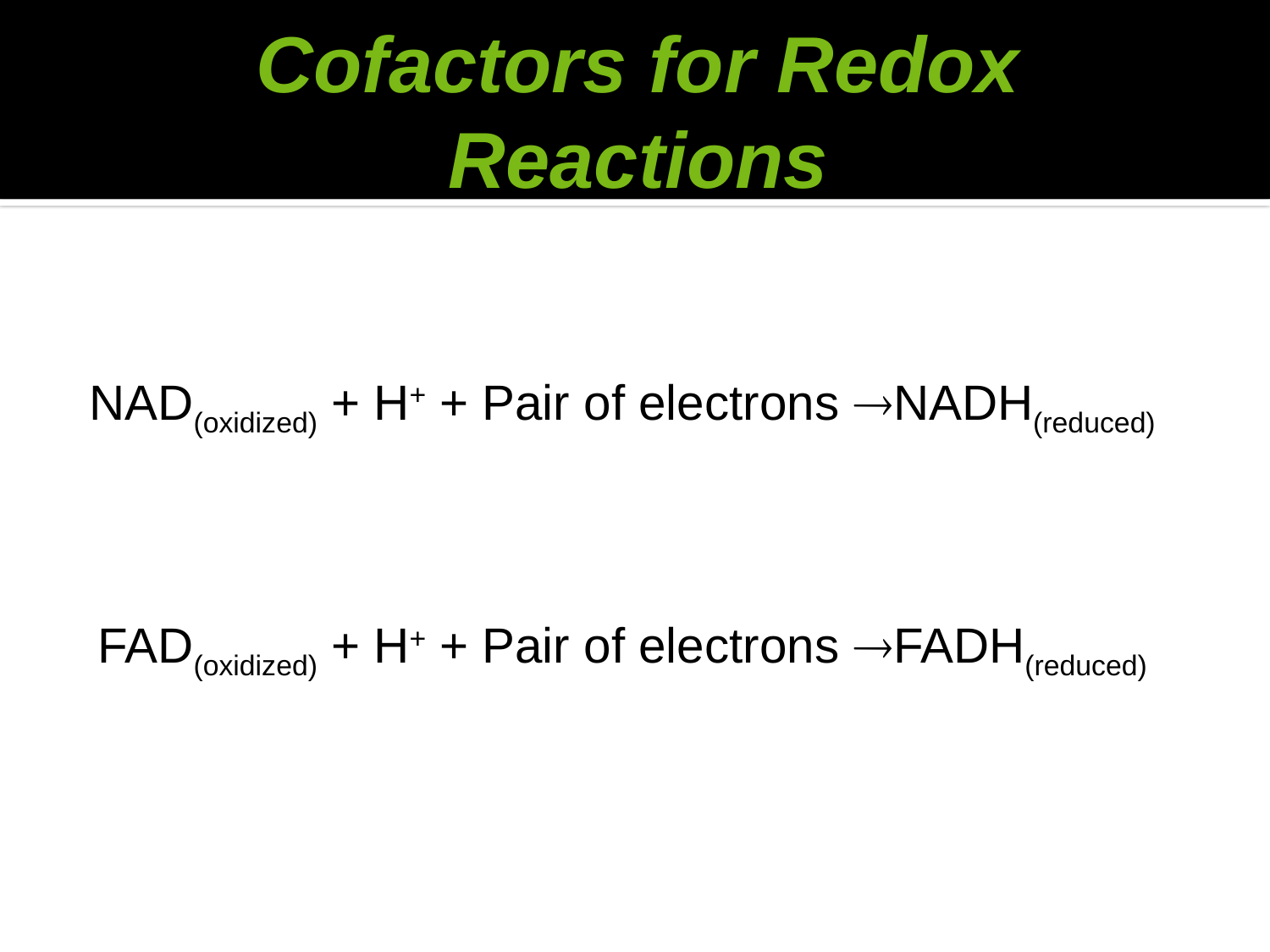

# Cofactors for Redox Reactions

NAD(oxidized) + H+ + Pair of electrons →NADH(reduced)

FAD(oxidized) + H+ + Pair of electrons →FADH(reduced)